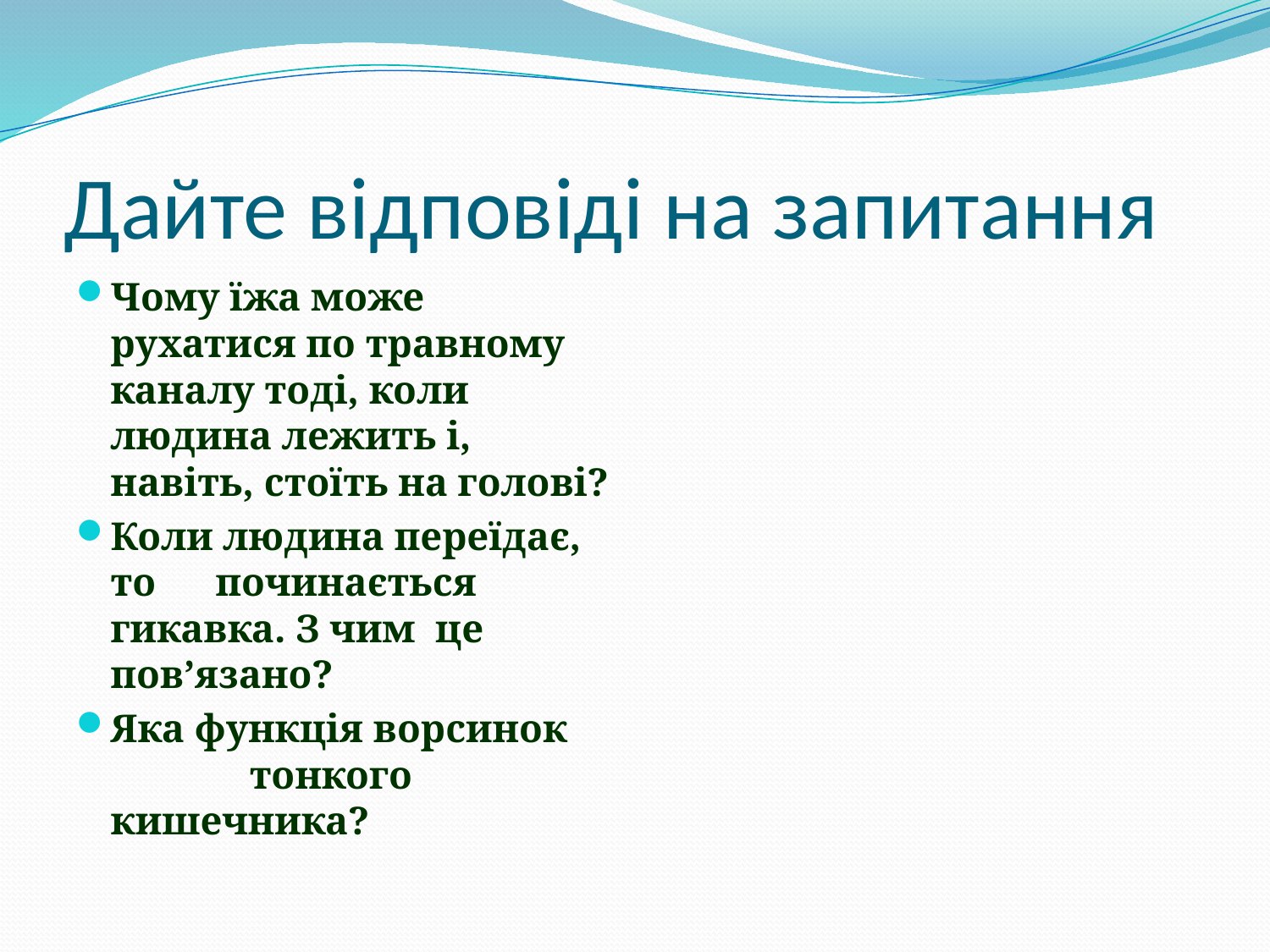

# Дайте відповіді на запитання
Чому їжа може рухатися по травному каналу тоді, коли людина лежить і, навіть, стоїть на голові?
Коли людина переїдає, то      починається гикавка. З чим  це пов’язано?
Яка функція ворсинок                   тонкого кишечника?